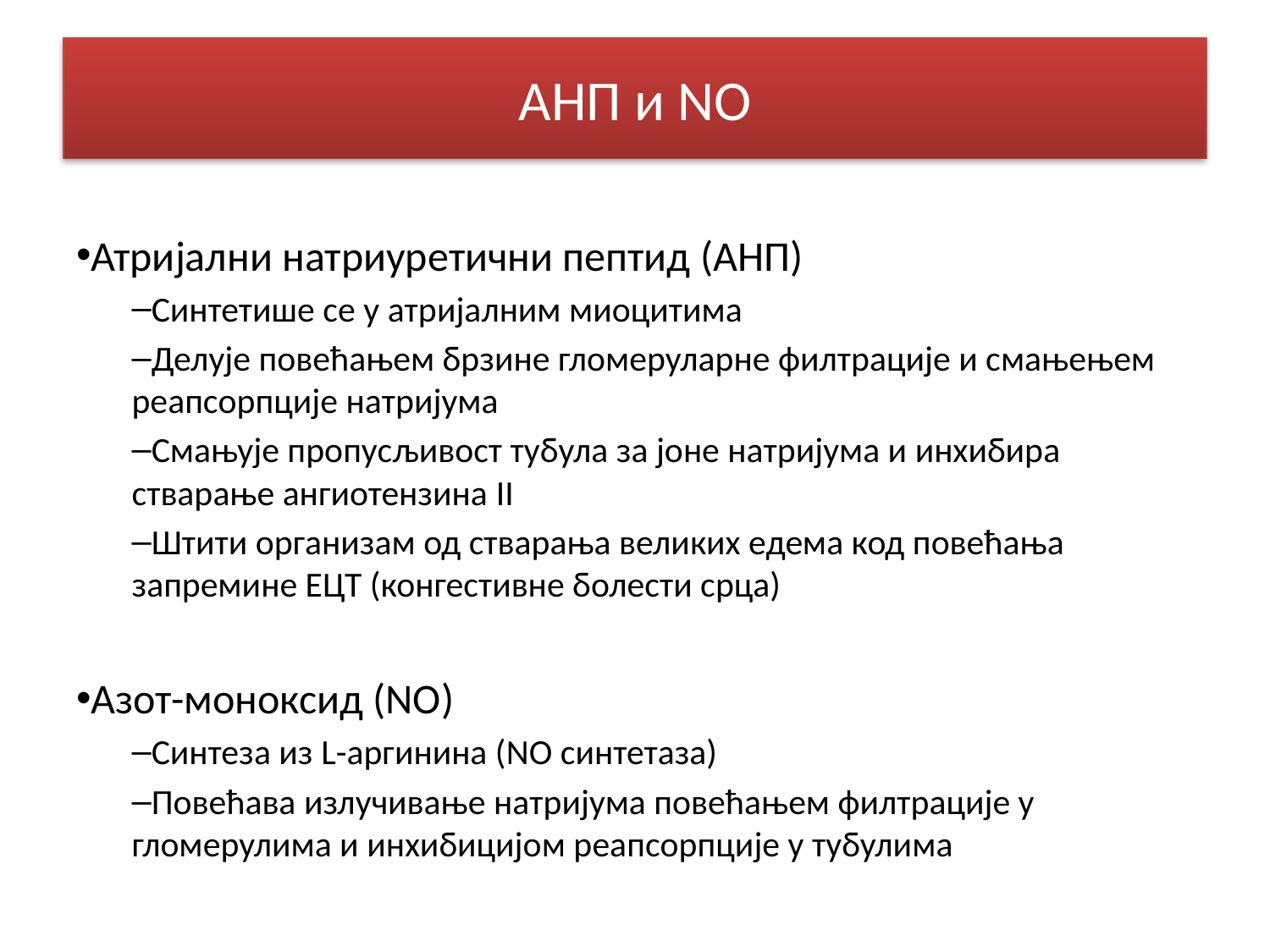

# АНП и NO
Атријални натриуретични пептид (АНП)
Синтетише се у атријалним миоцитима
Делује повећањем брзине гломеруларне филтрације и смањењем реапсорпције натријума
Смањује пропусљивост тубула за јоне натријума и инхибира стварање ангиотензина II
Штити организам од стварања великих едема код повећања запремине ЕЦТ (конгестивне болести срца)

Азот-моноксид (NO)
Синтеза из L-аргинина (NO синтетаза)
Повећава излучивање натријума повећањем филтрације у гломерулима и инхибицијом реапсорпције у тубулима